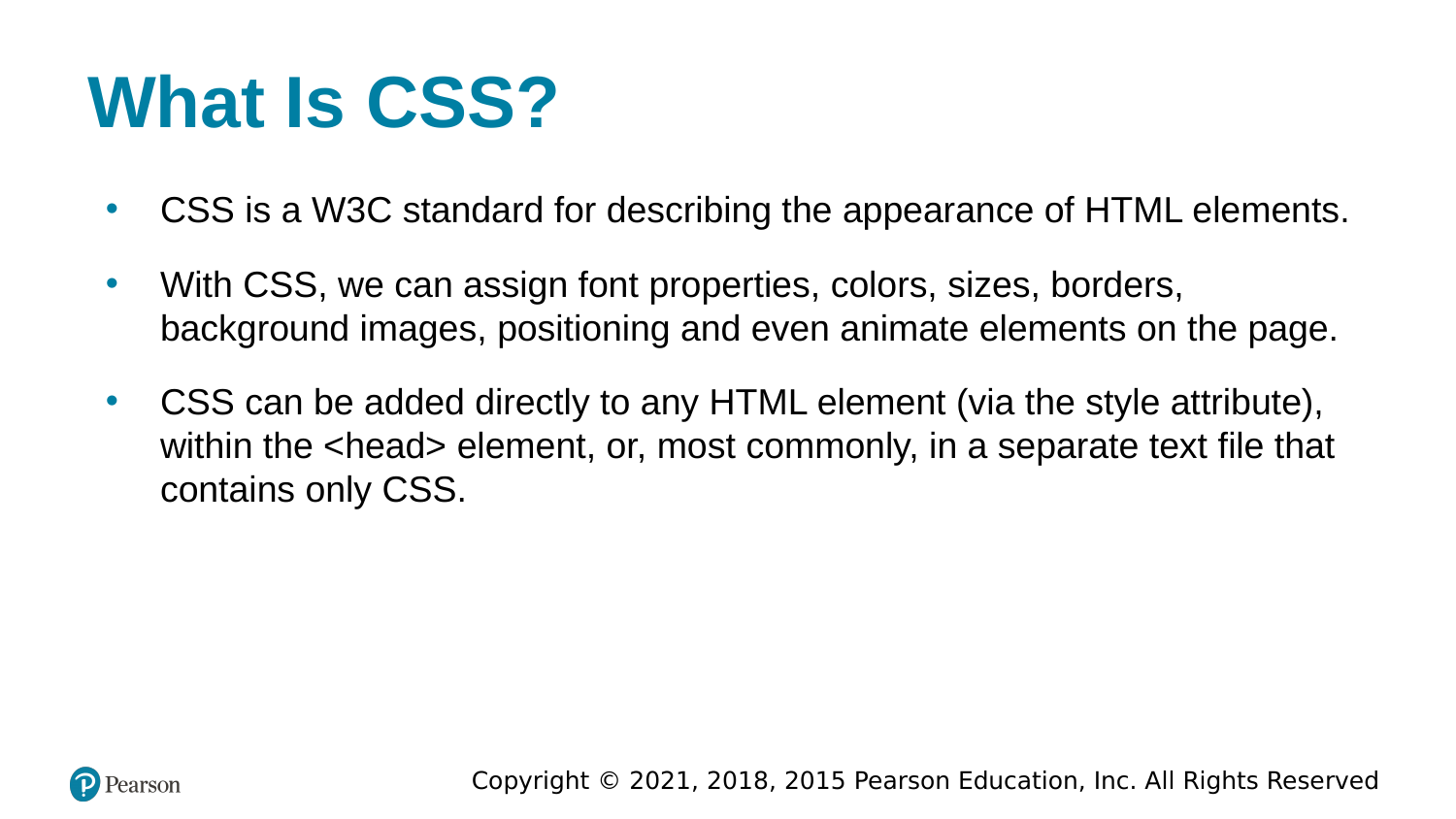

# What Is CSS?
CSS is a W3C standard for describing the appearance of HTML elements.
With CSS, we can assign font properties, colors, sizes, borders, background images, positioning and even animate elements on the page.
CSS can be added directly to any HTML element (via the style attribute), within the <head> element, or, most commonly, in a separate text file that contains only CSS.